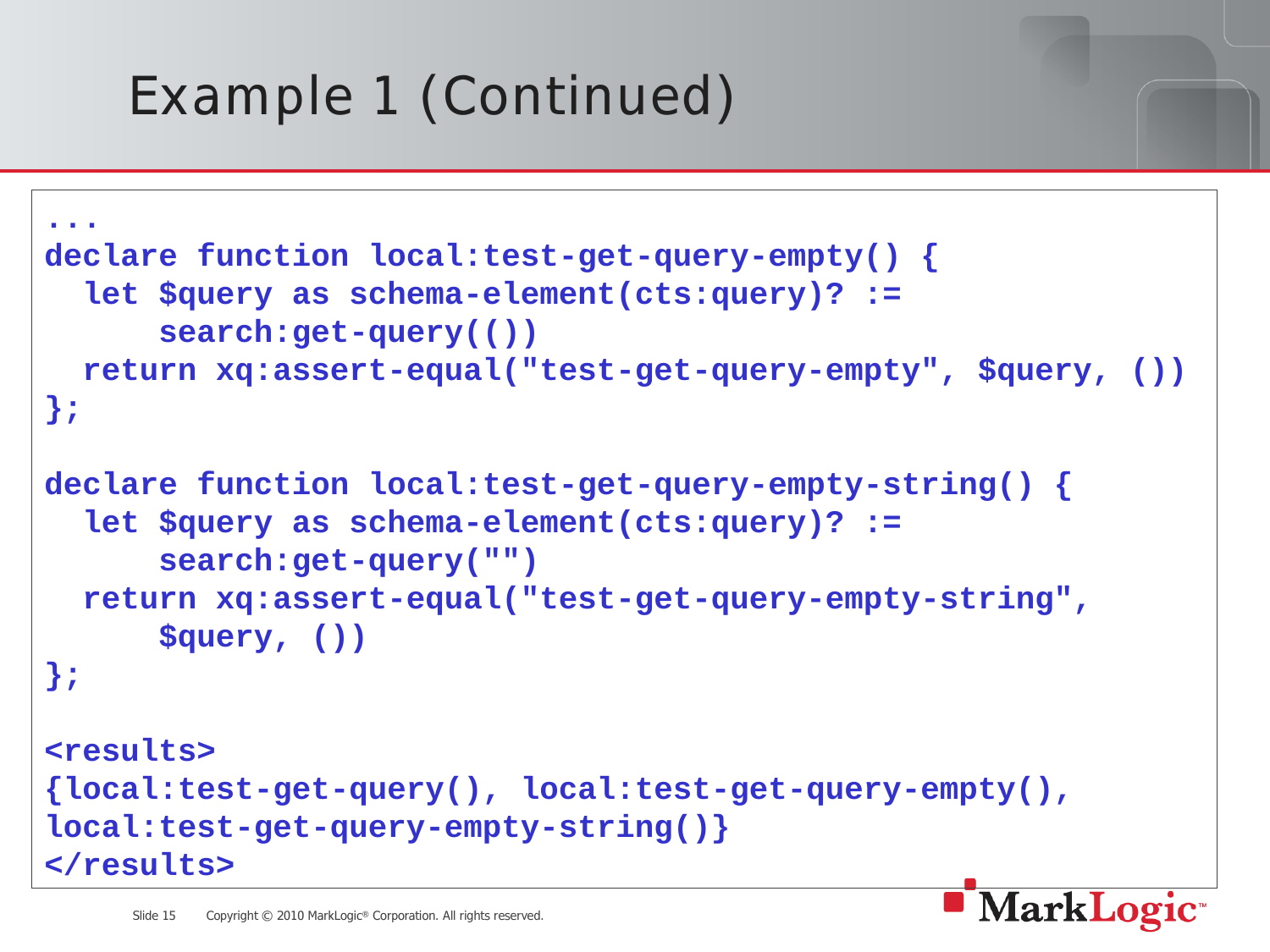

# Example 1 (Continued)
...
declare function local:test-get-query-empty() {
  let $query as schema-element(cts:query)? :=
      search:get-query(())
  return xq:assert-equal("test-get-query-empty", $query, ())
};

declare function local:test-get-query-empty-string() {
  let $query as schema-element(cts:query)? :=
      search:get-query("")
  return xq:assert-equal("test-get-query-empty-string",
      $query, ())
};

<results>
{local:test-get-query(), local:test-get-query-empty(), local:test-get-query-empty-string()}
</results>